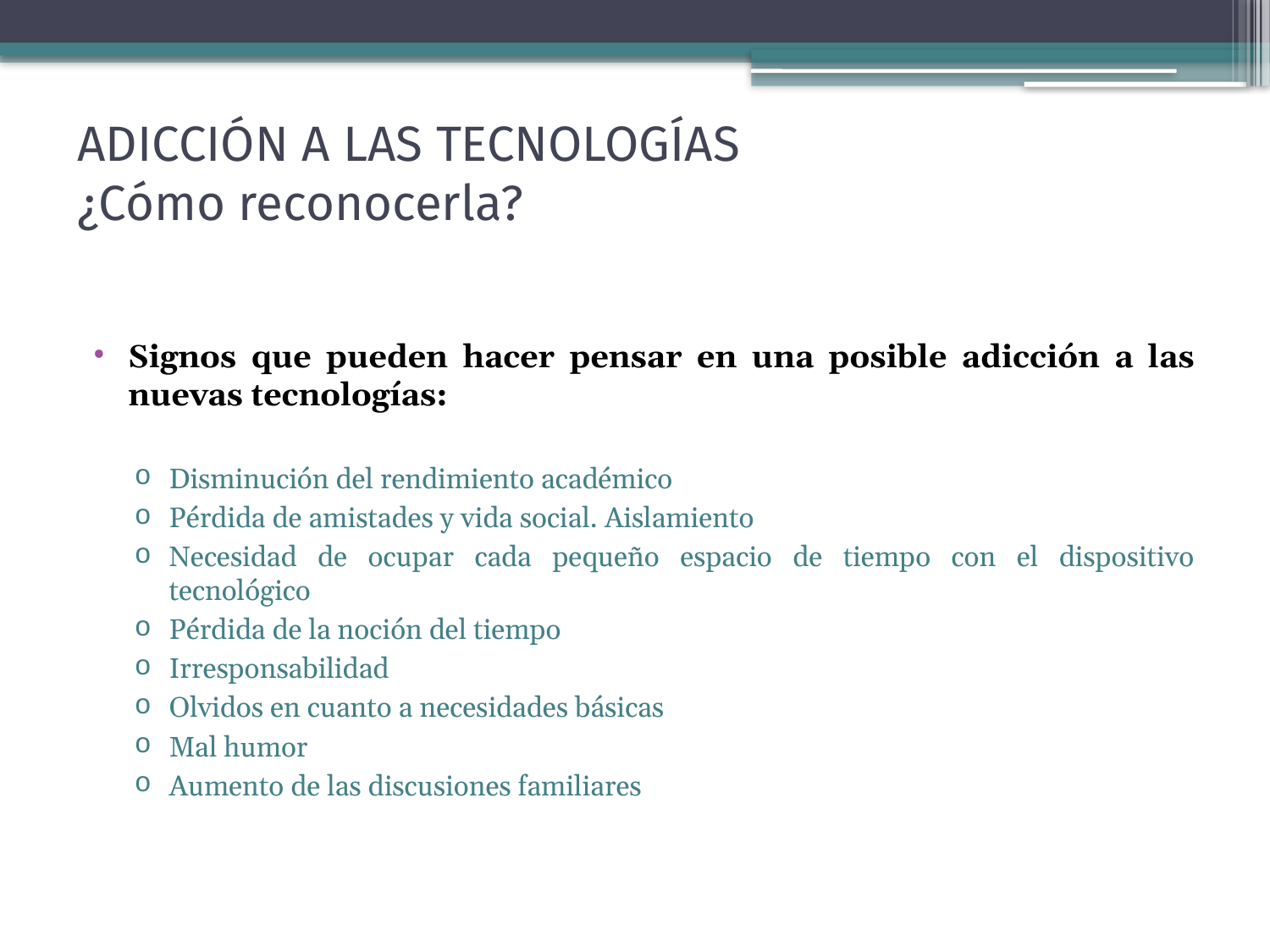

# ADICCIÓN A LAS TECNOLOGÍAS ¿Cómo reconocerla?

Signos que pueden hacer pensar en una posible adicción a las nuevas tecnologías:

Disminución del rendimiento académico
Pérdida de amistades y vida social. Aislamiento
Necesidad de ocupar cada pequeño espacio de tiempo con el dispositivo tecnológico
Pérdida de la noción del tiempo
Irresponsabilidad
Olvidos en cuanto a necesidades básicas
Mal humor
Aumento de las discusiones familiares